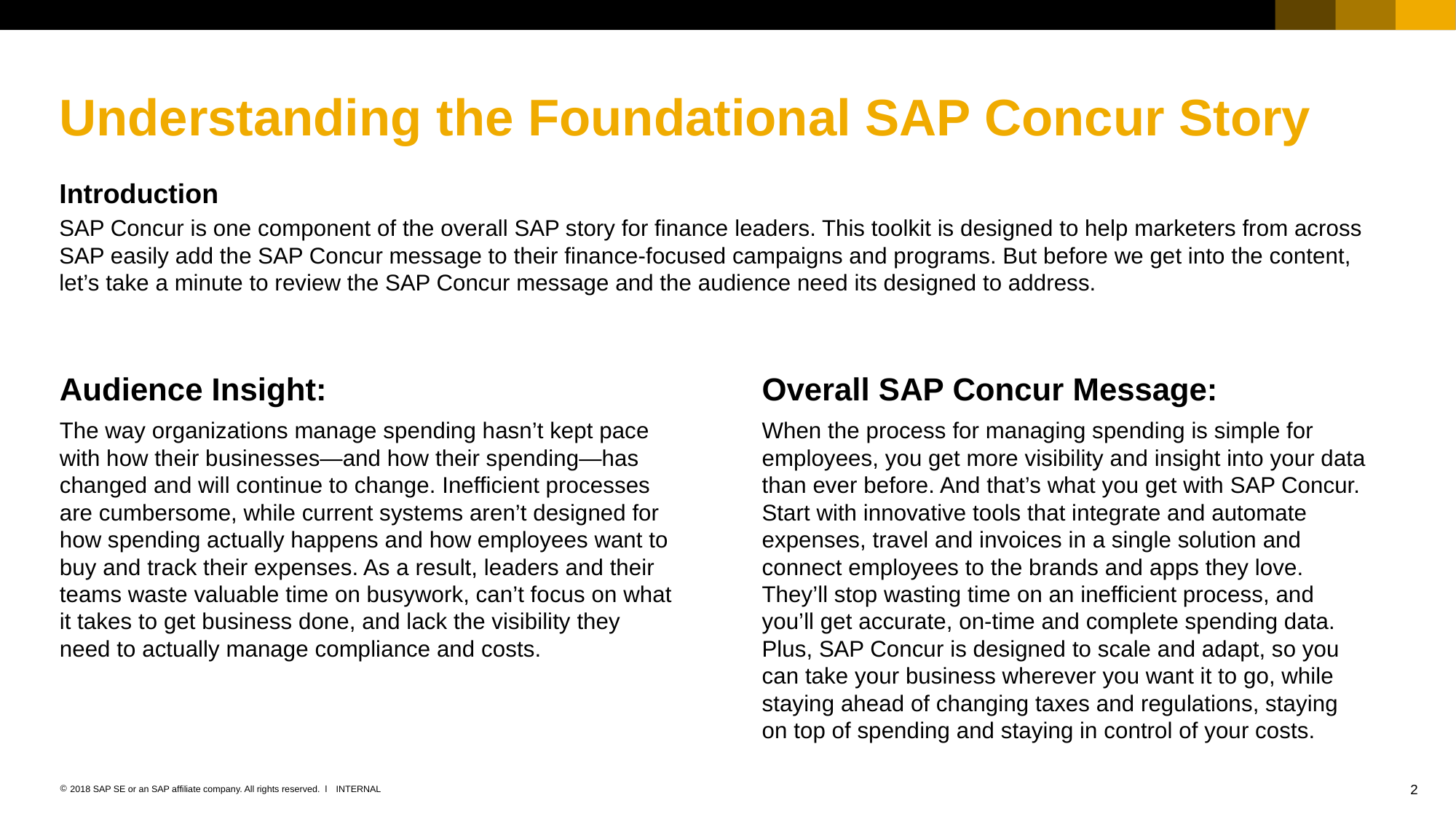

# Understanding the Foundational SAP Concur Story
Introduction
SAP Concur is one component of the overall SAP story for finance leaders. This toolkit is designed to help marketers from across SAP easily add the SAP Concur message to their finance-focused campaigns and programs. But before we get into the content, let’s take a minute to review the SAP Concur message and the audience need its designed to address.
Overall SAP Concur Message:
When the process for managing spending is simple for employees, you get more visibility and insight into your data than ever before. And that’s what you get with SAP Concur. Start with innovative tools that integrate and automate expenses, travel and invoices in a single solution and connect employees to the brands and apps they love. They’ll stop wasting time on an inefficient process, and you’ll get accurate, on-time and complete spending data. Plus, SAP Concur is designed to scale and adapt, so you can take your business wherever you want it to go, while staying ahead of changing taxes and regulations, staying on top of spending and staying in control of your costs.

Audience Insight:
The way organizations manage spending hasn’t kept pace with how their businesses—and how their spending—has changed and will continue to change. Inefficient processes are cumbersome, while current systems aren’t designed for how spending actually happens and how employees want to buy and track their expenses. As a result, leaders and their teams waste valuable time on busywork, can’t focus on what it takes to get business done, and lack the visibility they need to actually manage compliance and costs.